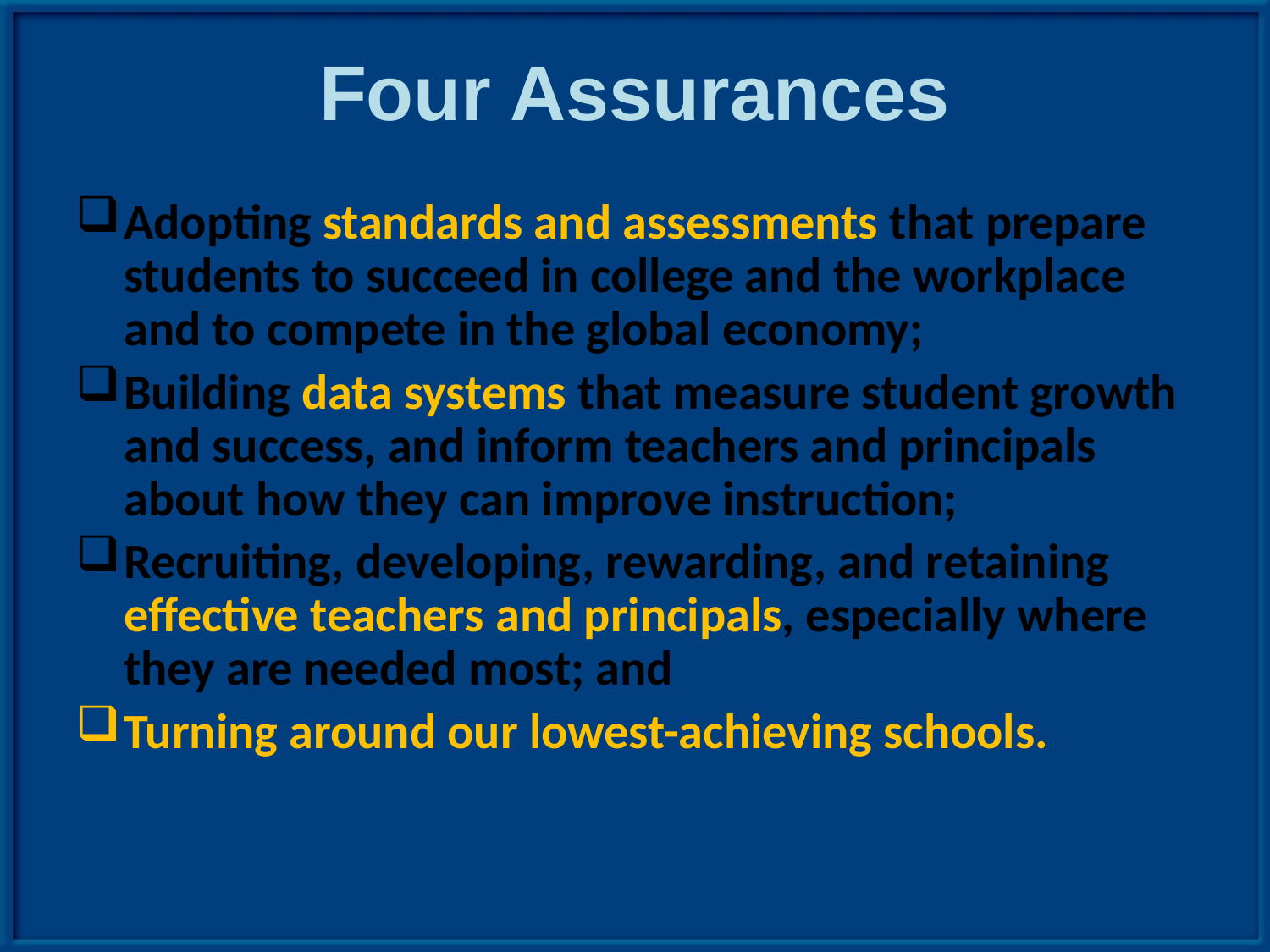

# Four Assurances
Adopting standards and assessments that prepare students to succeed in college and the workplace and to compete in the global economy;
Building data systems that measure student growth and success, and inform teachers and principals about how they can improve instruction;
Recruiting, developing, rewarding, and retaining effective teachers and principals, especially where they are needed most; and
Turning around our lowest-achieving schools.